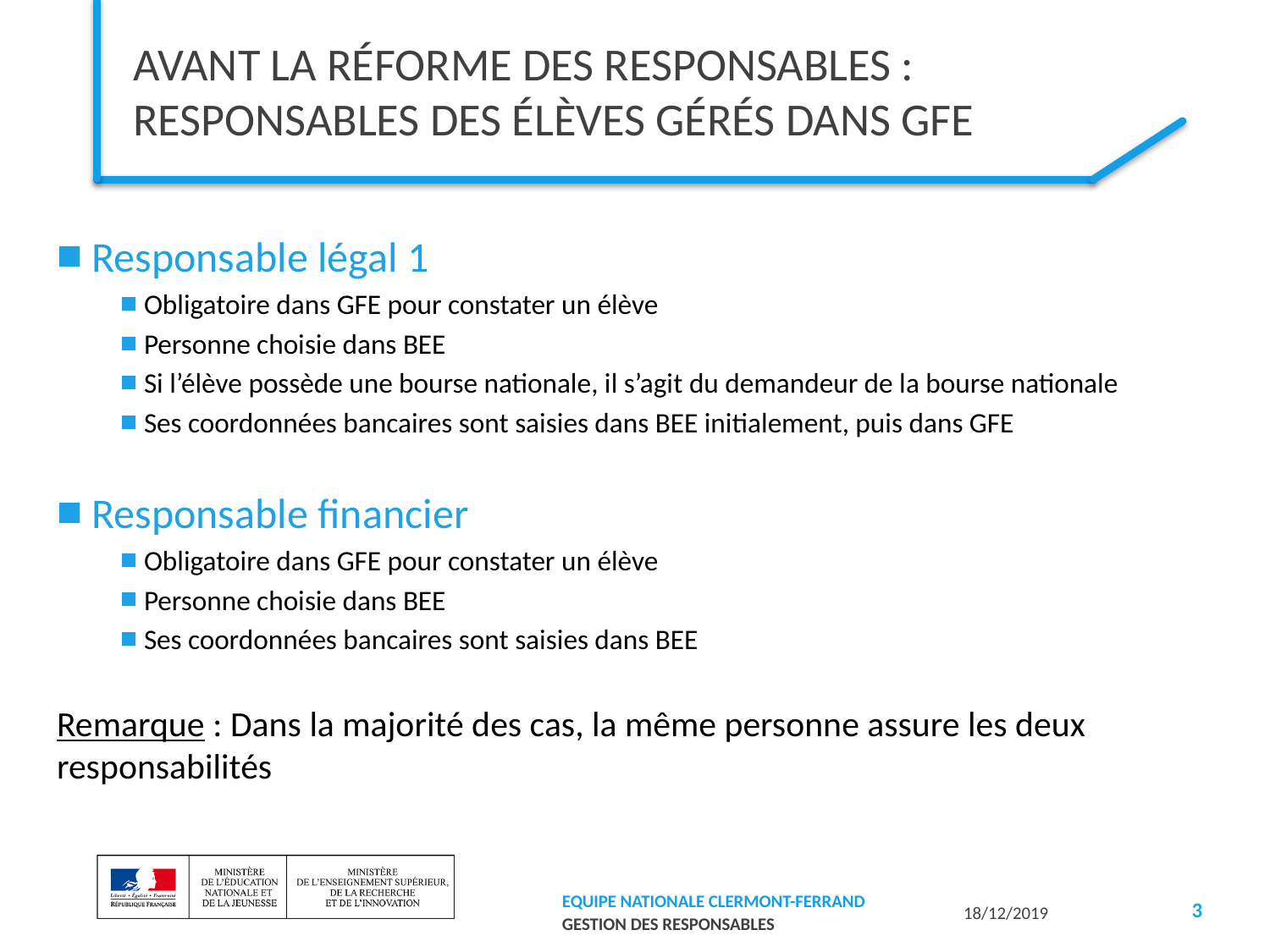

# avant la réforme des responsables : Responsables des élèves gérés dans GFE
 Responsable légal 1
Obligatoire dans GFE pour constater un élève
Personne choisie dans BEE
Si l’élève possède une bourse nationale, il s’agit du demandeur de la bourse nationale
Ses coordonnées bancaires sont saisies dans BEE initialement, puis dans GFE

 Responsable financier
Obligatoire dans GFE pour constater un élève
Personne choisie dans BEE
Ses coordonnées bancaires sont saisies dans BEE

Remarque : Dans la majorité des cas, la même personne assure les deux responsabilités
3